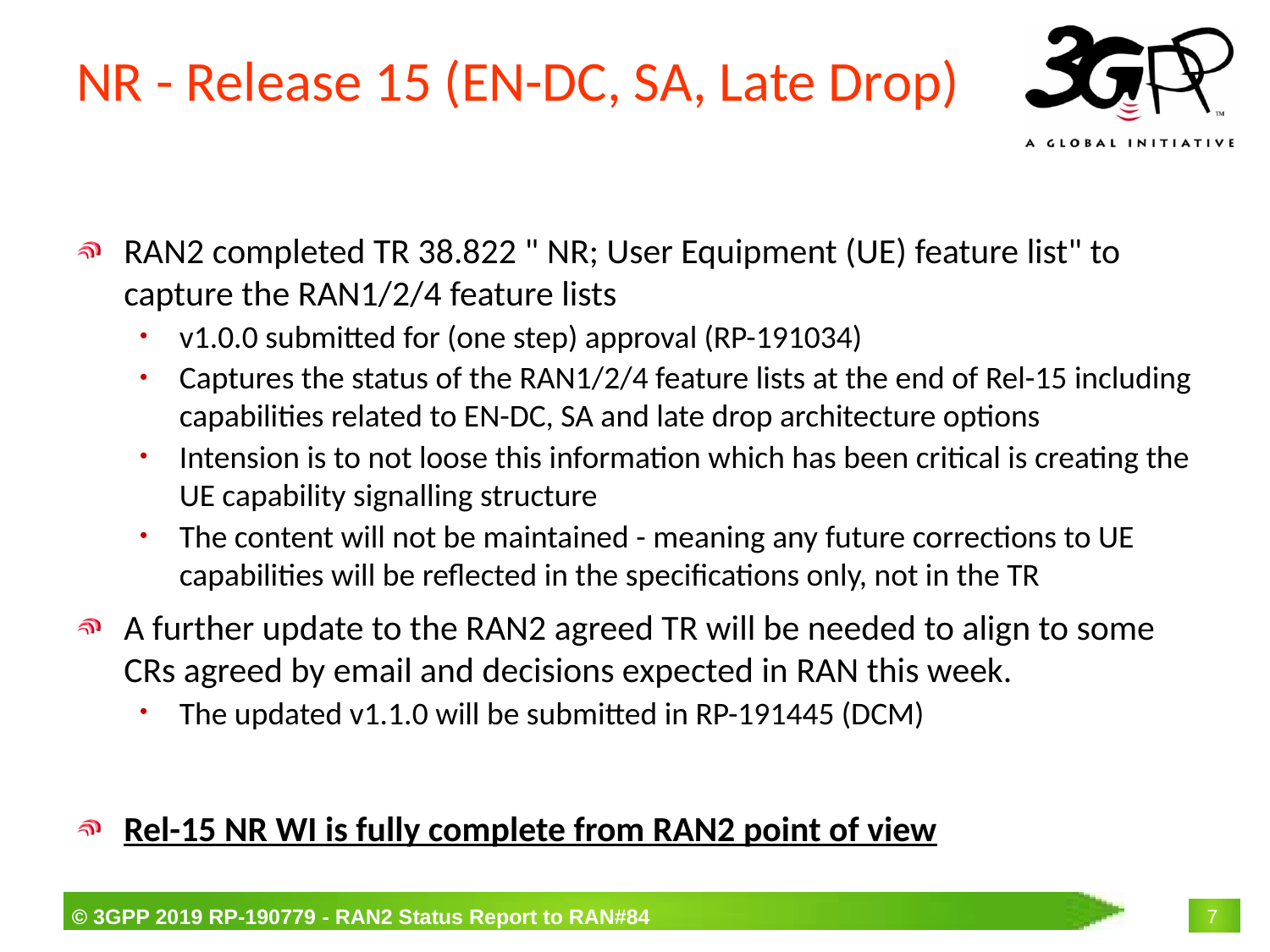

# NR - Release 15 (EN-DC, SA, Late Drop)
RAN2 completed TR 38.822 " NR; User Equipment (UE) feature list" to capture the RAN1/2/4 feature lists
v1.0.0 submitted for (one step) approval (RP-191034)
Captures the status of the RAN1/2/4 feature lists at the end of Rel-15 including capabilities related to EN-DC, SA and late drop architecture options
Intension is to not loose this information which has been critical is creating the UE capability signalling structure
The content will not be maintained - meaning any future corrections to UE capabilities will be reflected in the specifications only, not in the TR
A further update to the RAN2 agreed TR will be needed to align to some CRs agreed by email and decisions expected in RAN this week.
The updated v1.1.0 will be submitted in RP-191445 (DCM)

Rel-15 NR WI is fully complete from RAN2 point of view